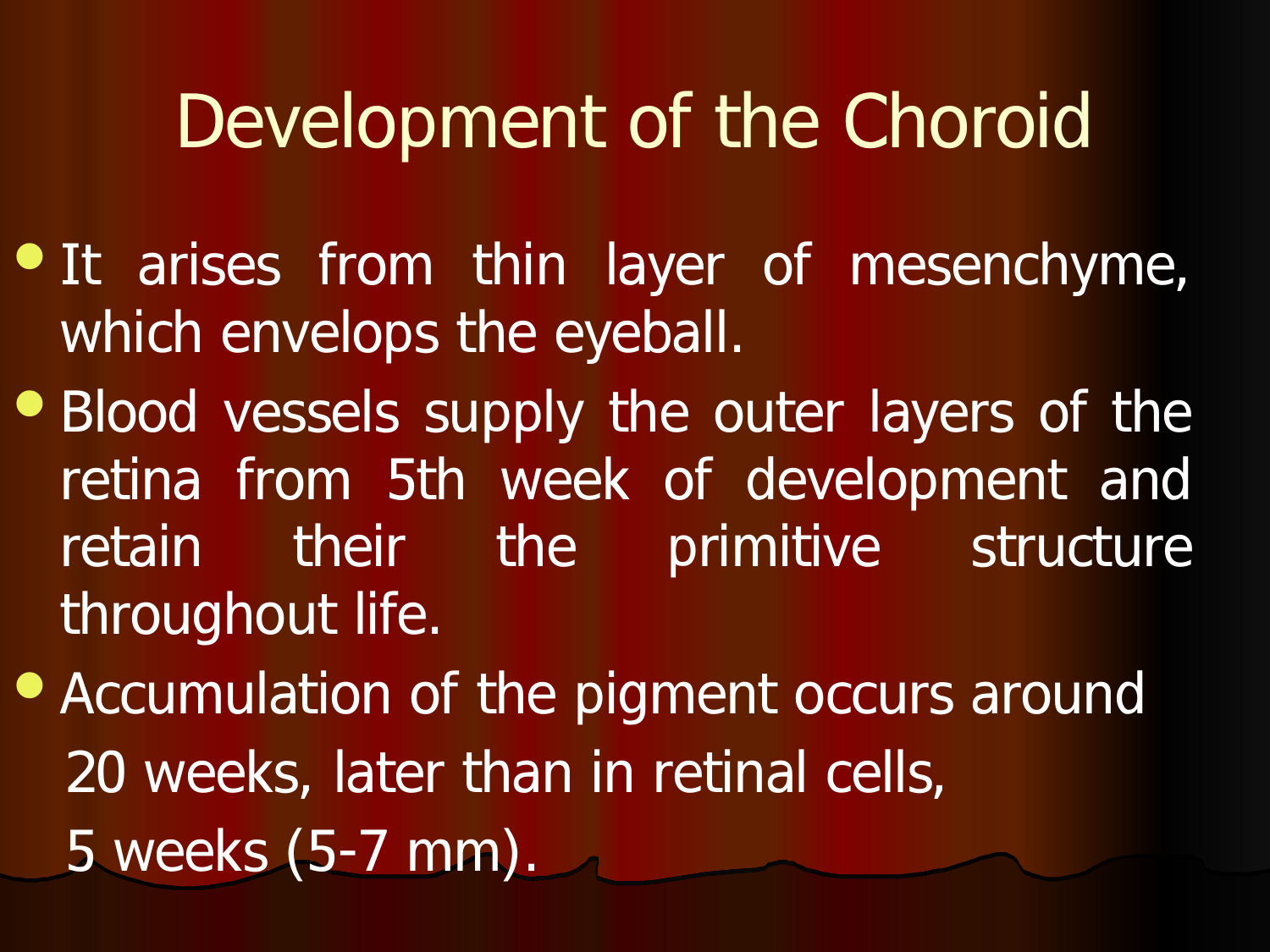

# Development of the Choroid
It arises from thin layer of mesenchyme, which envelops the eyeball.
Blood vessels supply the outer layers of the retina from 5th week of development and retain their the primitive structure throughout life.
Accumulation of the pigment occurs around
   20 weeks, later than in retinal cells,
   5 weeks (5-7 mm).